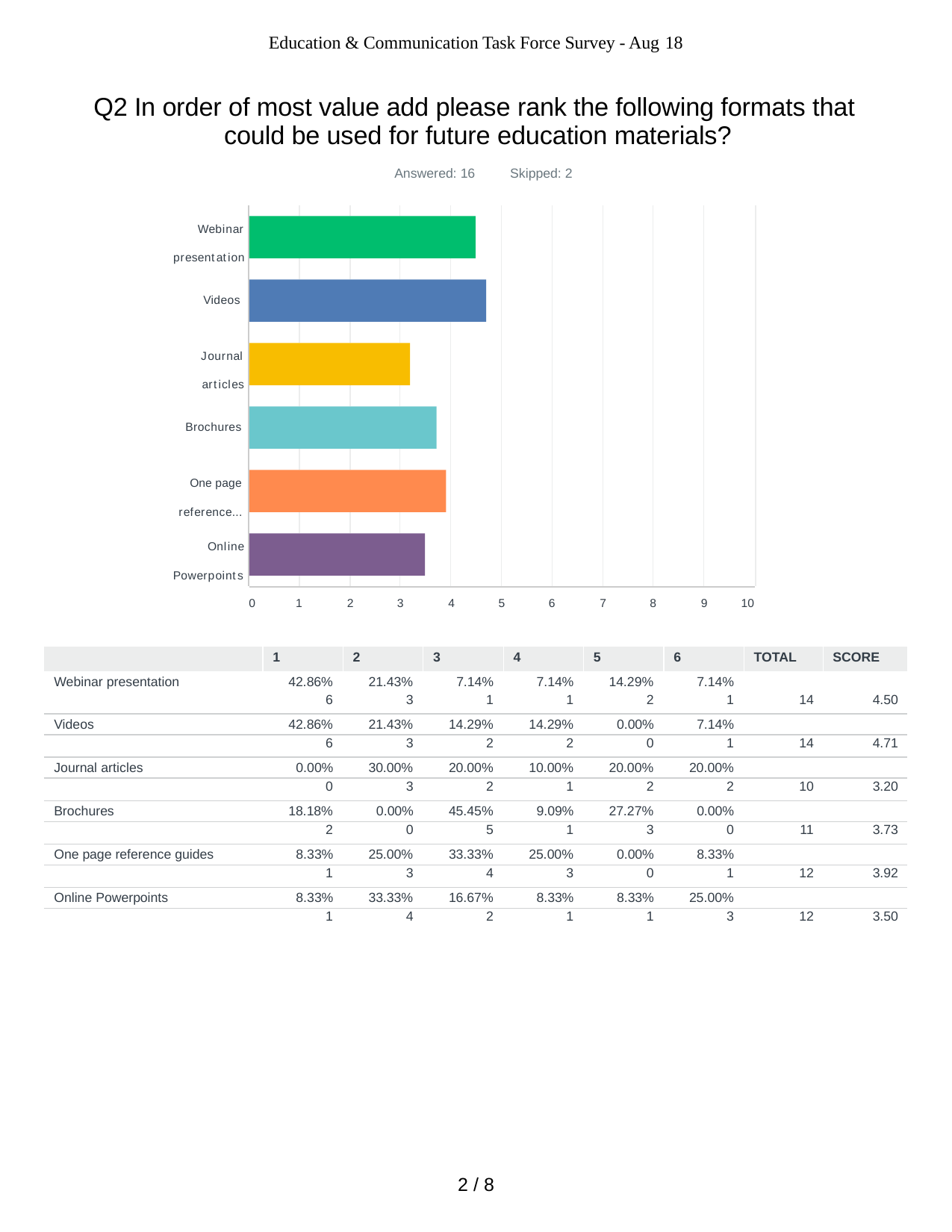

Education & Communication Task Force Survey - Aug 18

Q2 In order of most value add please rank the following formats that  could be used for future education materials?
Answered: 16	Skipped: 2

Webinar  presentation

Videos

Journal  articles

Brochures

One page  reference...

Online  Powerpoints

0
1
2
3
4
5
6
7
8
9
10
|  | 1 | 2 | 3 | 4 | 5 | 6 | TOTAL | SCORE |
| --- | --- | --- | --- | --- | --- | --- | --- | --- |
| Webinar presentation | 42.86% | 21.43% | 7.14% | 7.14% | 14.29% | 7.14% |  |  |
|  | 6 | 3 | 1 | 1 | 2 | 1 | 14 | 4.50 |
| Videos | 42.86% | 21.43% | 14.29% | 14.29% | 0.00% | 7.14% |  |  |
|  | 6 | 3 | 2 | 2 | 0 | 1 | 14 | 4.71 |
| Journal articles | 0.00% | 30.00% | 20.00% | 10.00% | 20.00% | 20.00% |  |  |
|  | 0 | 3 | 2 | 1 | 2 | 2 | 10 | 3.20 |
| Brochures | 18.18% | 0.00% | 45.45% | 9.09% | 27.27% | 0.00% |  |  |
|  | 2 | 0 | 5 | 1 | 3 | 0 | 11 | 3.73 |
| One page reference guides | 8.33% | 25.00% | 33.33% | 25.00% | 0.00% | 8.33% |  |  |
|  | 1 | 3 | 4 | 3 | 0 | 1 | 12 | 3.92 |
| Online Powerpoints | 8.33% | 33.33% | 16.67% | 8.33% | 8.33% | 25.00% |  |  |
|  | 1 | 4 | 2 | 1 | 1 | 3 | 12 | 3.50 |
2 / 8